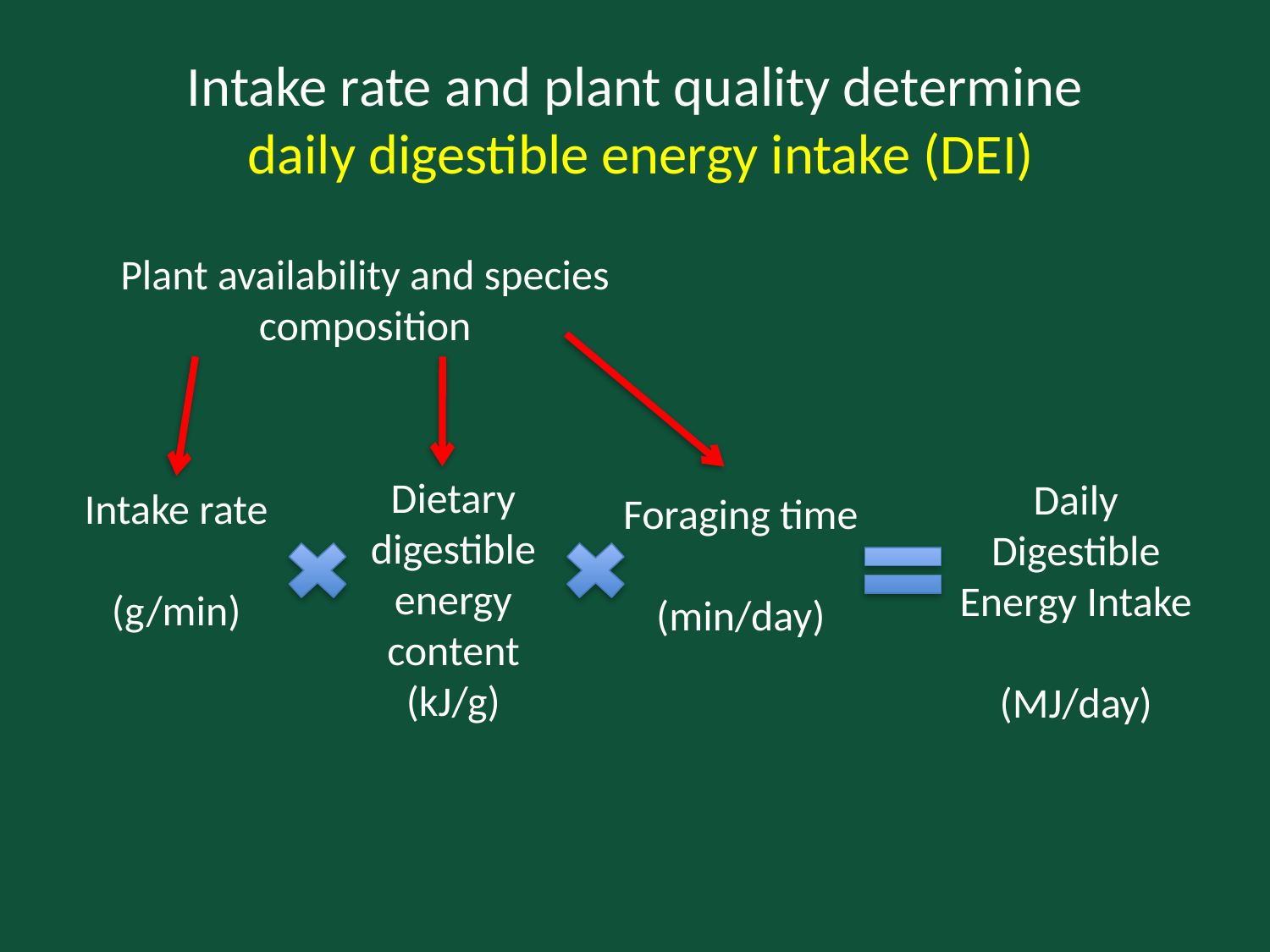

Intake rate and plant quality determine
 daily digestible energy intake (DEI)
Plant availability and species composition
Dietary digestible energy content
(kJ/g)
Daily Digestible Energy Intake

(MJ/day)
Intake rate

(g/min)
Foraging time

(min/day)